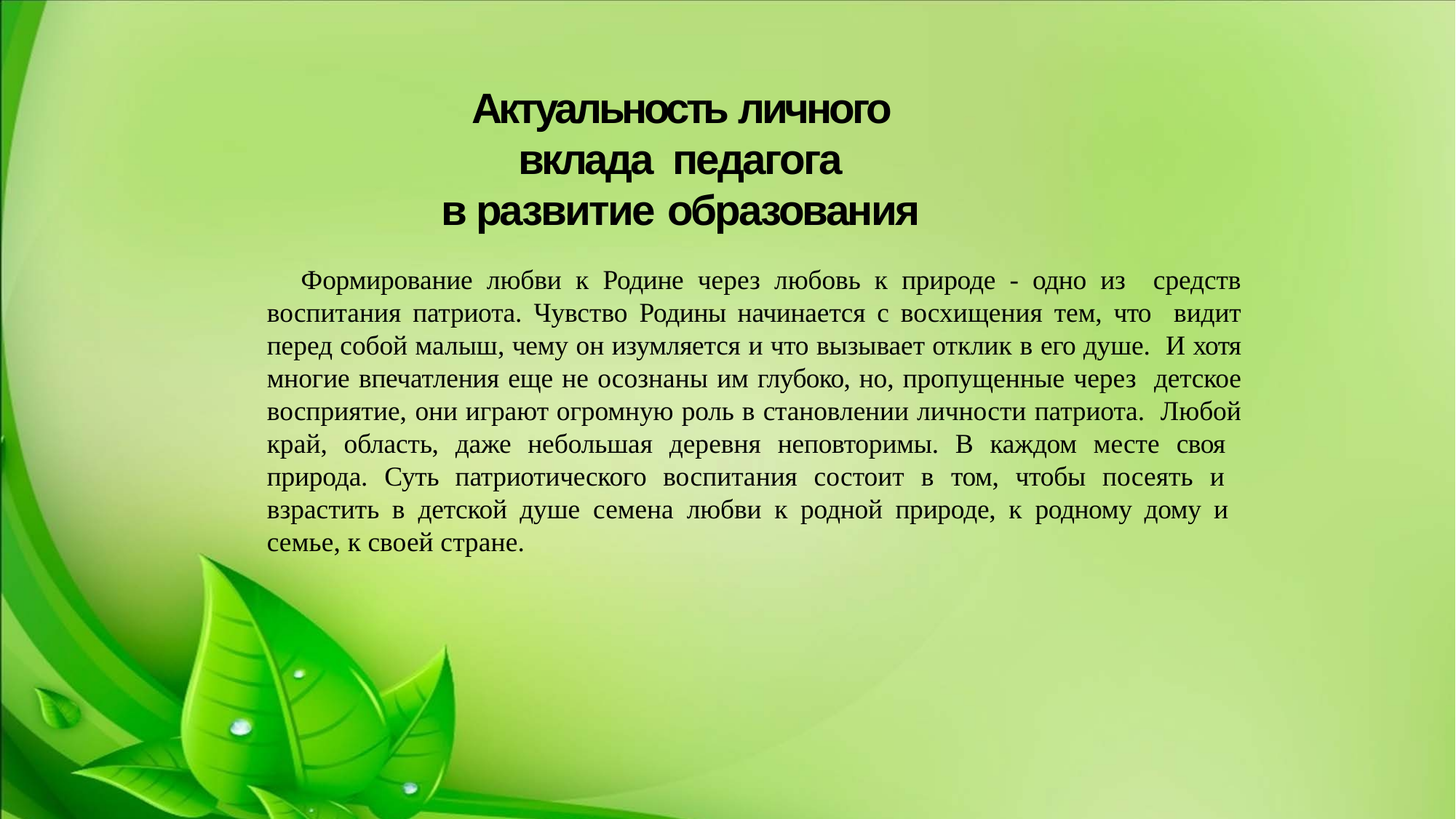

# Актуальность личного вклада  педагога
в развитие образования
Формирование любви к Родине через любовь к природе - одно из  средств воспитания патриота. Чувство Родины начинается с восхищения тем, что  видит перед собой малыш, чему он изумляется и что вызывает отклик в его душе.  И хотя многие впечатления еще не осознаны им глубоко, но, пропущенные через  детское восприятие, они играют огромную роль в становлении личности патриота.  Любой край, область, даже небольшая деревня неповторимы. В каждом месте своя  природа. Суть патриотического воспитания состоит в том, чтобы посеять и  взрастить в детской душе семена любви к родной природе, к родному дому и  семье, к своей стране.